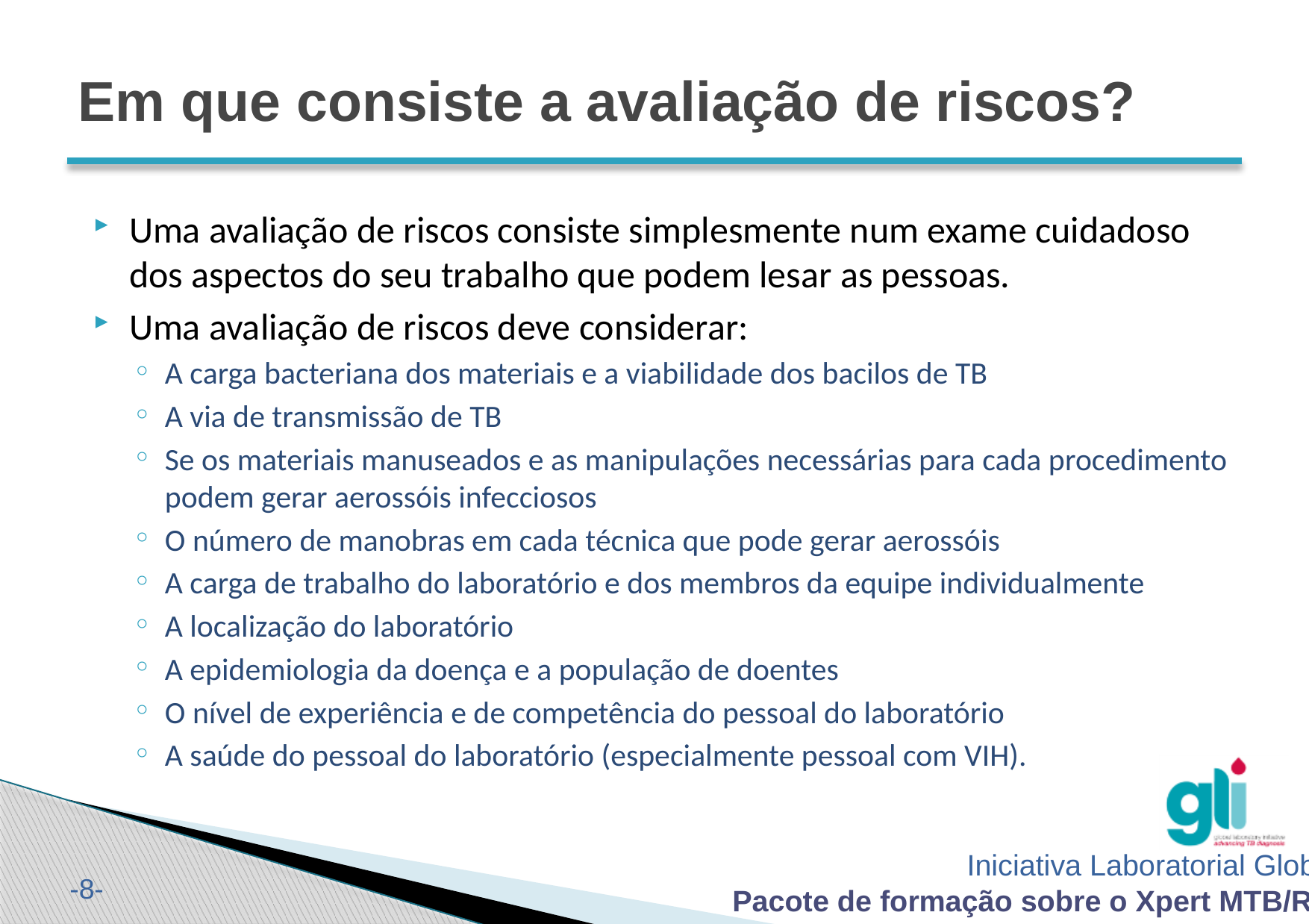

# Em que consiste a avaliação de riscos?
Uma avaliação de riscos consiste simplesmente num exame cuidadoso dos aspectos do seu trabalho que podem lesar as pessoas.
Uma avaliação de riscos deve considerar:
A carga bacteriana dos materiais e a viabilidade dos bacilos de TB
A via de transmissão de TB
Se os materiais manuseados e as manipulações necessárias para cada procedimento podem gerar aerossóis infecciosos
O número de manobras em cada técnica que pode gerar aerossóis
A carga de trabalho do laboratório e dos membros da equipe individualmente
A localização do laboratório
A epidemiologia da doença e a população de doentes
O nível de experiência e de competência do pessoal do laboratório
A saúde do pessoal do laboratório (especialmente pessoal com VIH).